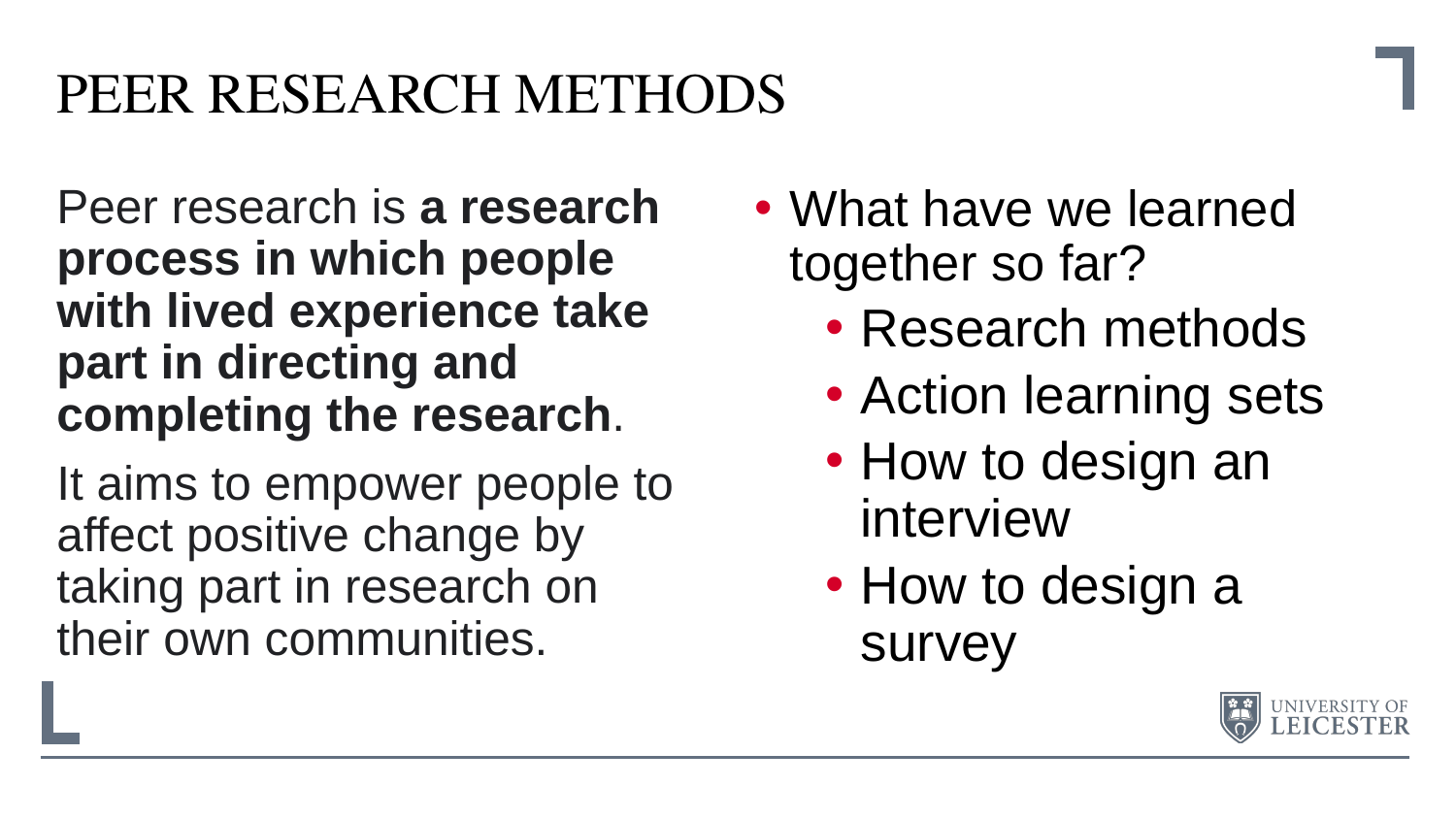

# Peer research methods
Peer research is a research process in which people with lived experience take part in directing and completing the research.
It aims to empower people to affect positive change by taking part in research on their own communities.
What have we learned together so far?
Research methods
Action learning sets
How to design an interview
How to design a survey